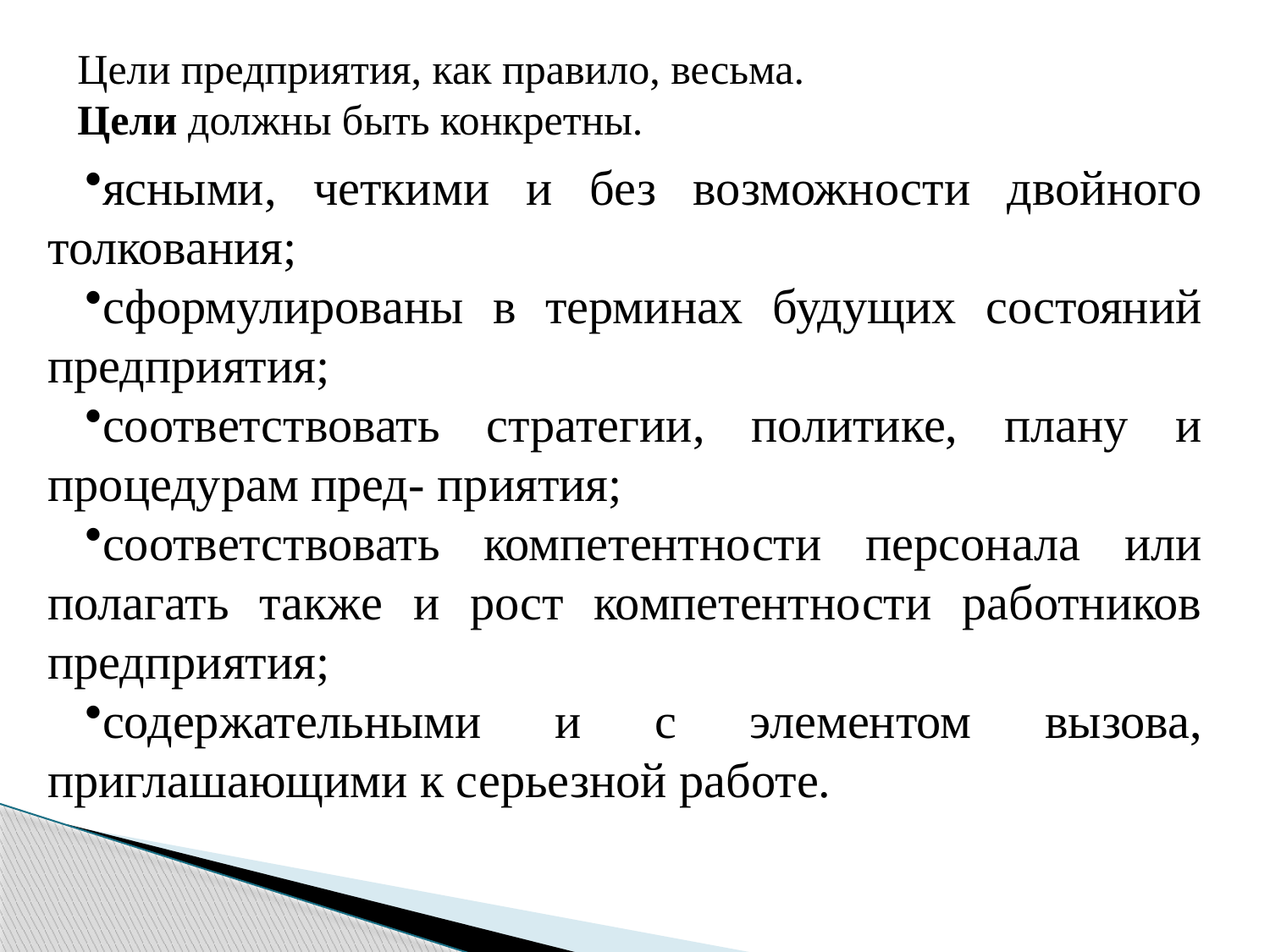

Цели предприятия, как правило, весьма.
Цели должны быть конкретны.
ясными, четкими и без возможности двойного толкования;
сформулированы в терминах будущих состояний предприятия;
соответствовать стратегии, политике, плану и процедурам пред- приятия;
соответствовать компетентности персонала или полагать также и рост компетентности работников предприятия;
содержательными и с элементом вызова, приглашающими к серьезной работе.